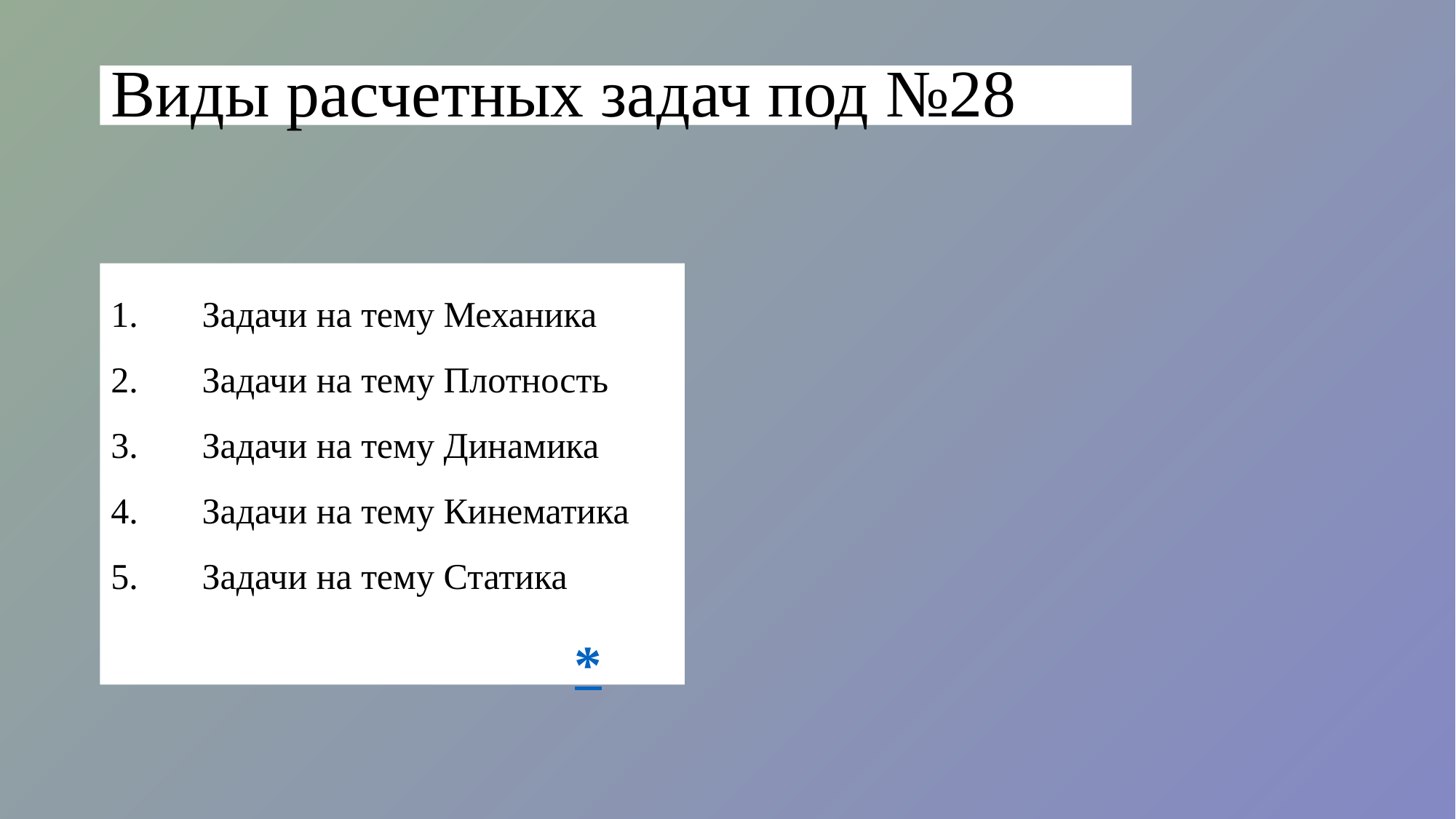

# Виды расчетных задач под №28
    Задачи на тему Механика
    Задачи на тему Плотность
    Задачи на тему Динамика
    Задачи на тему Кинематика
    Задачи на тему Статика
                                  *